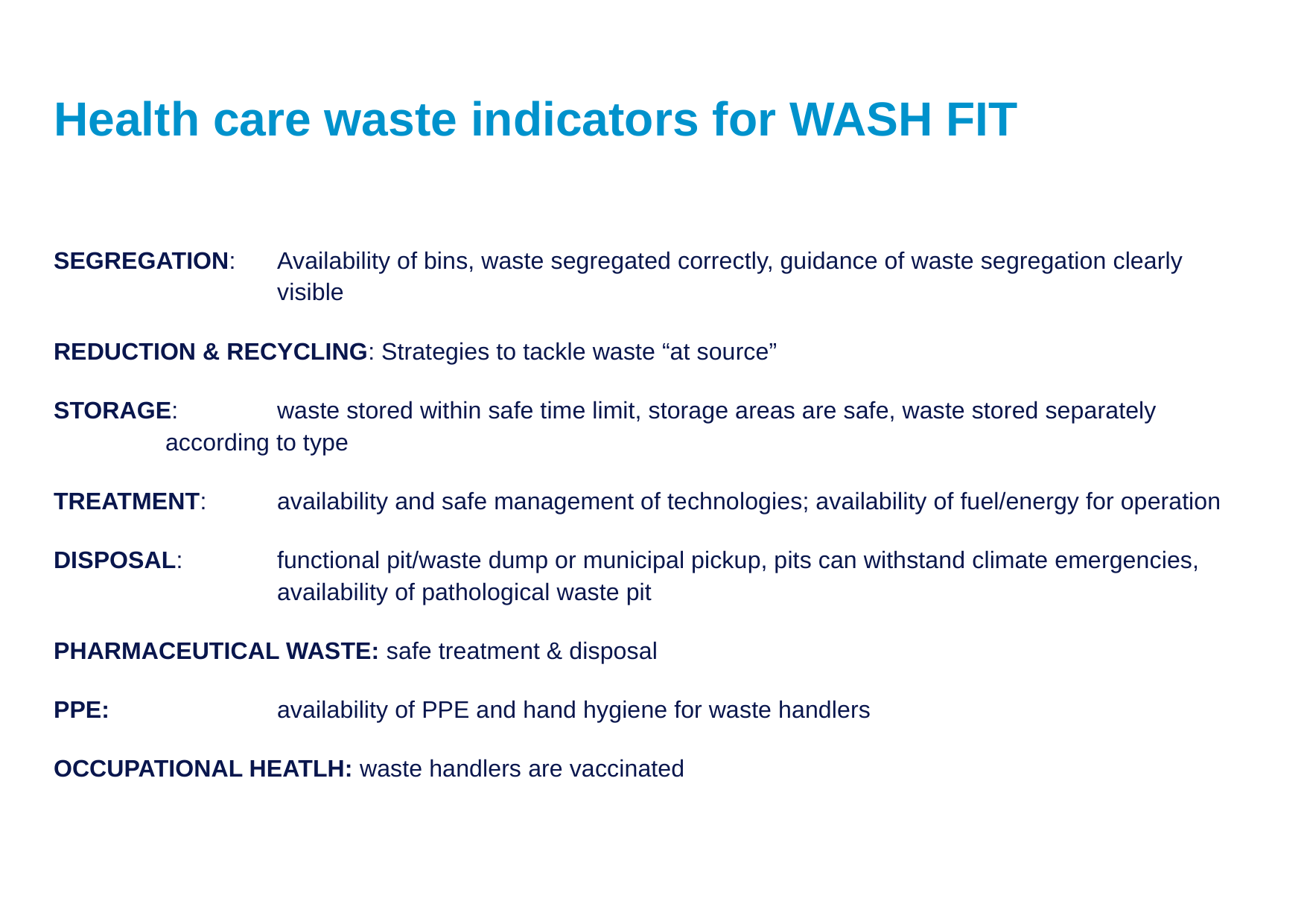

# Health care waste indicators for WASH FIT
SEGREGATION: 	Availability of bins, waste segregated correctly, guidance of waste segregation clearly 		visible
REDUCTION & RECYCLING: Strategies to tackle waste “at source”
STORAGE: 	waste stored within safe time limit, storage areas are safe, waste stored separately 		according to type
TREATMENT: 	availability and safe management of technologies; availability of fuel/energy for operation
DISPOSAL: 	functional pit/waste dump or municipal pickup, pits can withstand climate emergencies, 		availability of pathological waste pit
PHARMACEUTICAL WASTE: safe treatment & disposal
PPE:		availability of PPE and hand hygiene for waste handlers
OCCUPATIONAL HEATLH: waste handlers are vaccinated